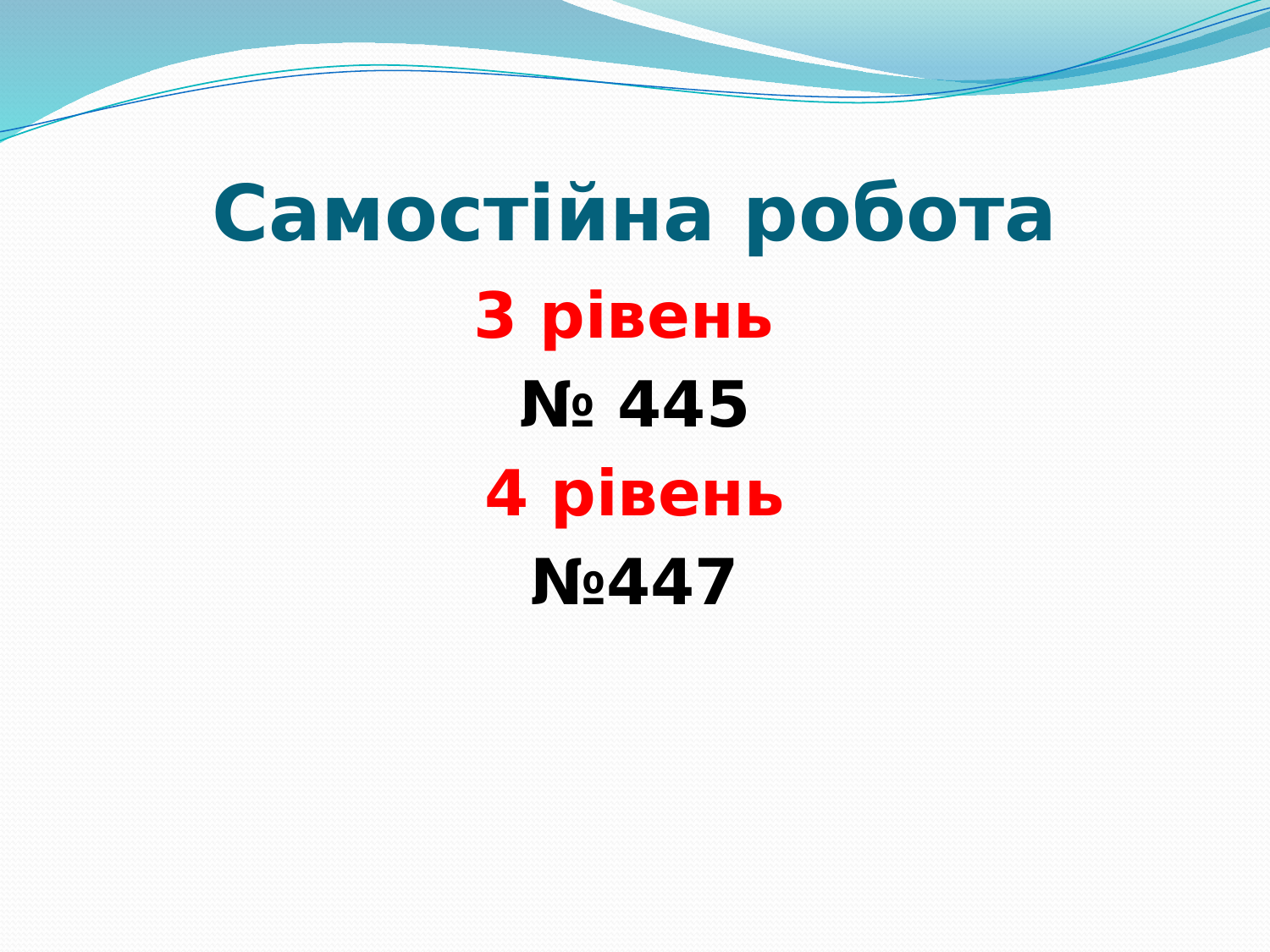

# Самостійна робота
3 рівень
№ 445
4 рівень
№447